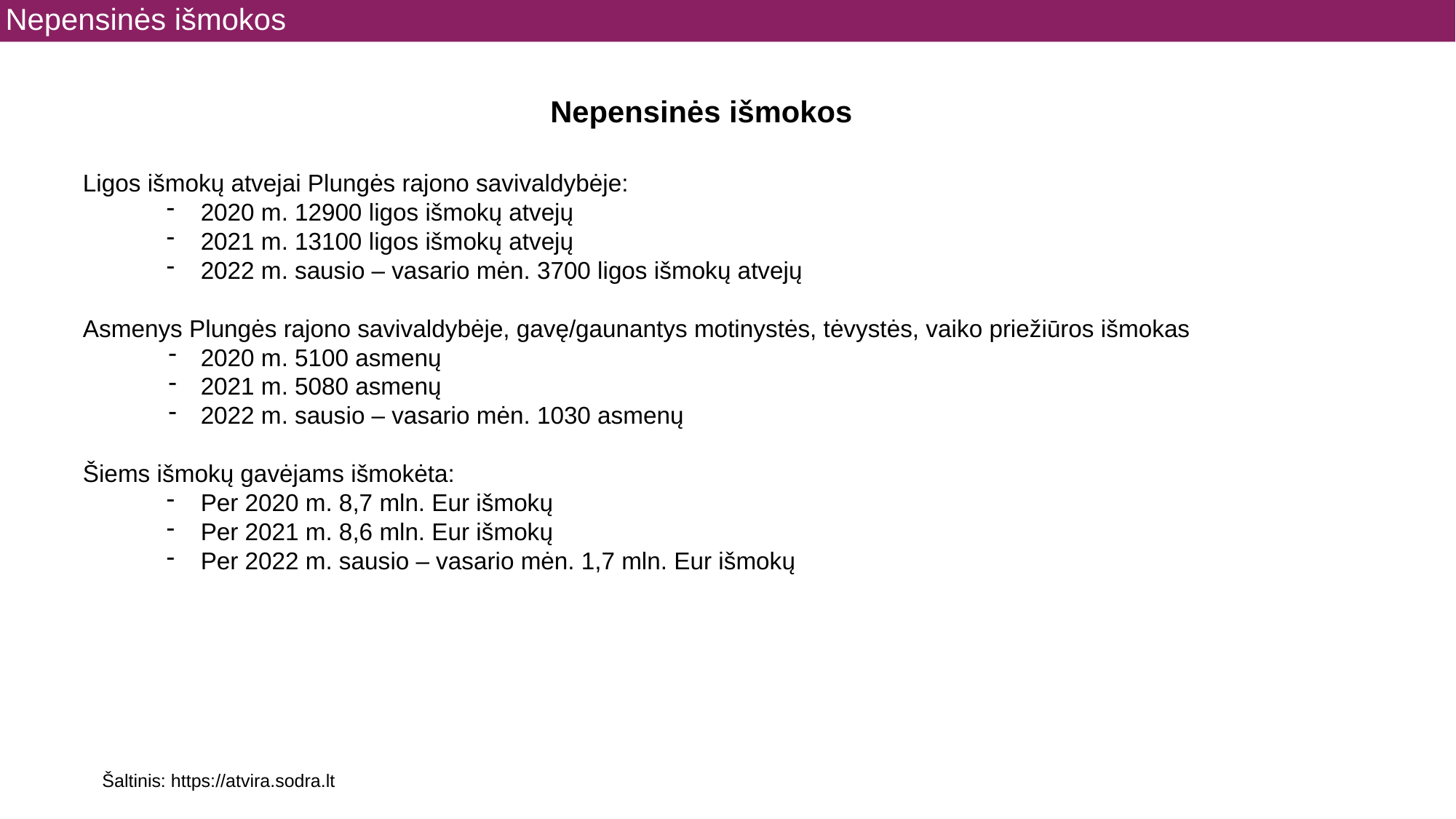

Nepensinės išmokos
Nepensinės išmokos
Ligos išmokų atvejai Plungės rajono savivaldybėje:
2020 m. 12900 ligos išmokų atvejų
2021 m. 13100 ligos išmokų atvejų
2022 m. sausio – vasario mėn. 3700 ligos išmokų atvejų

Asmenys Plungės rajono savivaldybėje, gavę/gaunantys motinystės, tėvystės, vaiko priežiūros išmokas
2020 m. 5100 asmenų
2021 m. 5080 asmenų
2022 m. sausio – vasario mėn. 1030 asmenų

Šiems išmokų gavėjams išmokėta:
Per 2020 m. 8,7 mln. Eur išmokų
Per 2021 m. 8,6 mln. Eur išmokų
Per 2022 m. sausio – vasario mėn. 1,7 mln. Eur išmokų
892 €
Šaltinis: https://atvira.sodra.lt